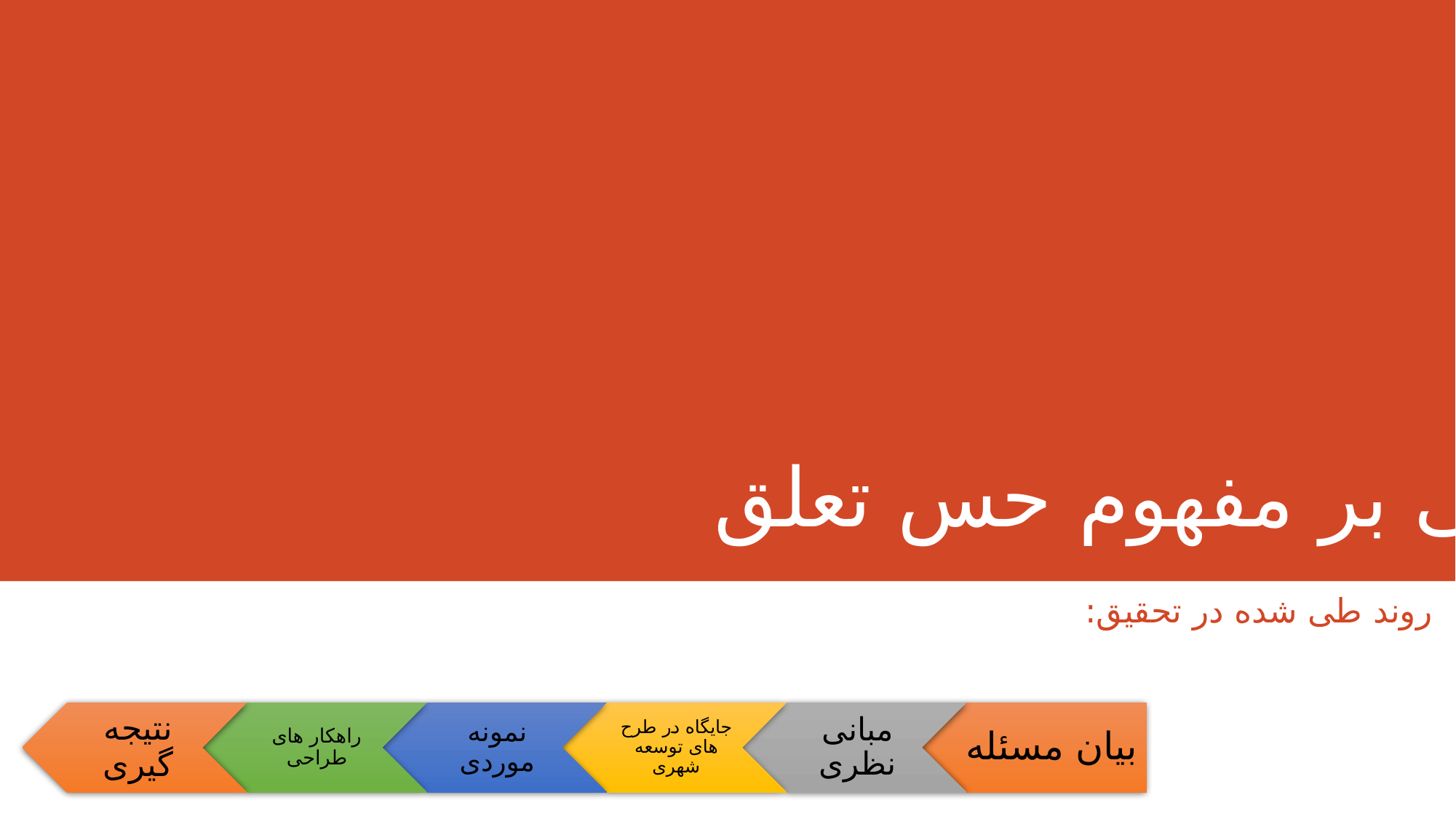

# نگاهی بر مفهوم حس تعلق
روند طی شده در تحقیق:
بیان مسئله
مبانی نظری
جایگاه در طرح های توسعه شهری
نمونه موردی
راهکار های طراحی
نتیجه گیری